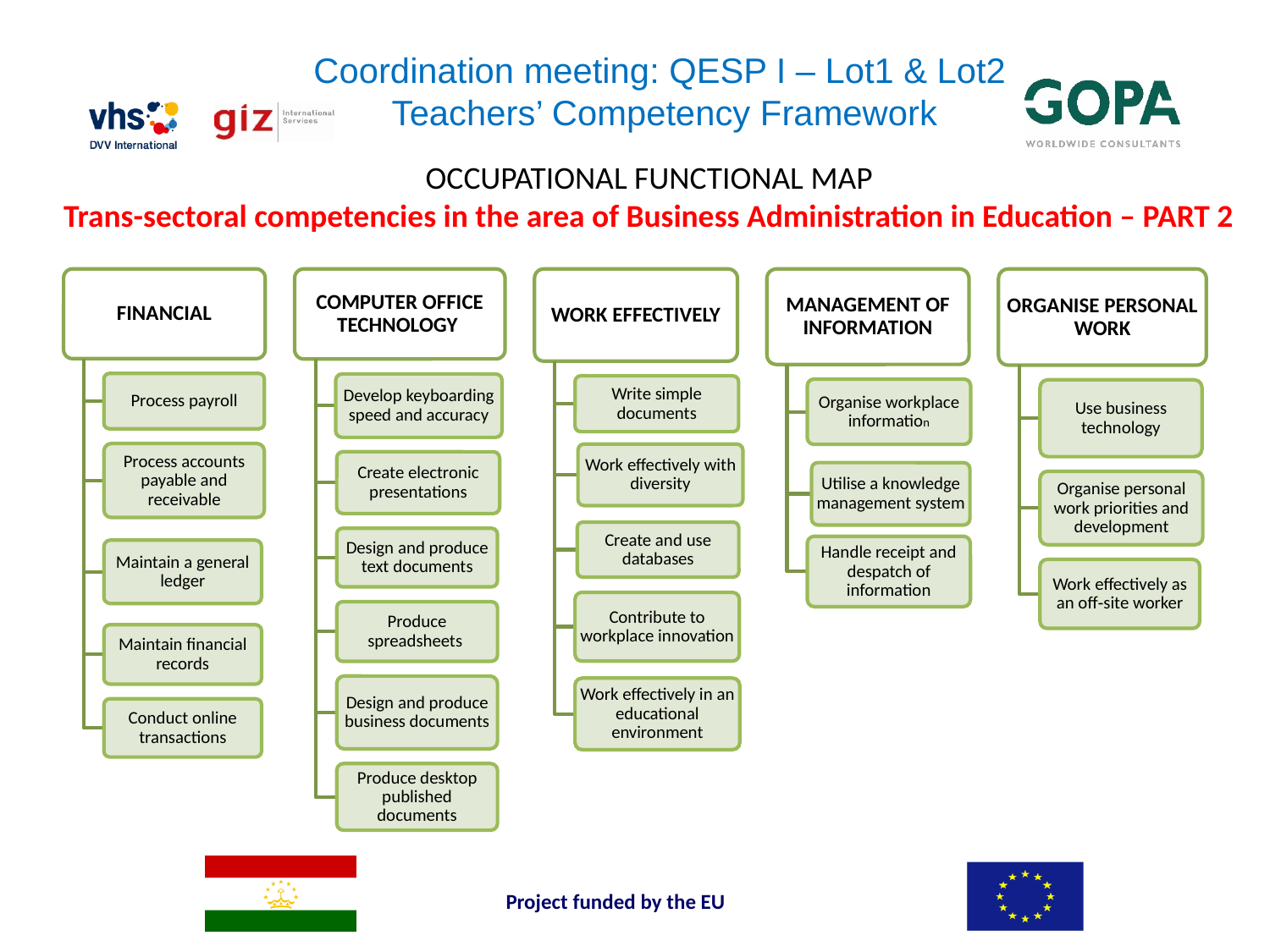

Coordination meeting: QESP I – Lot1 & Lot2
Teachers’ Competency Framework
OCCUPATIONAL FUNCTIONAL MAP
Trans-sectoral competencies in the area of Business Administration in Education – PART 2

FINANCIAL
Process payroll
Process accounts payable and receivable
Maintain a general ledger
Maintain financial records
Conduct online transactions
COMPUTER OFFICE TECHNOLOGY
Develop keyboarding speed and accuracy
Create electronic presentations
Design and produce text documents
Produce spreadsheets
Design and produce business documents
Produce desktop published documents
WORK EFFECTIVELY
Write simple documents
Work effectively with diversity
Create and use databases
Contribute to workplace innovation
Work effectively in an educational environment
MANAGEMENT OF INFORMATION
Organise workplace information
Utilise a knowledge management system
Handle receipt and despatch of information
ORGANISE PERSONAL WORK
Use business technology
Organise personal work priorities and development
Work effectively as an off‑site worker
Project funded by the EU